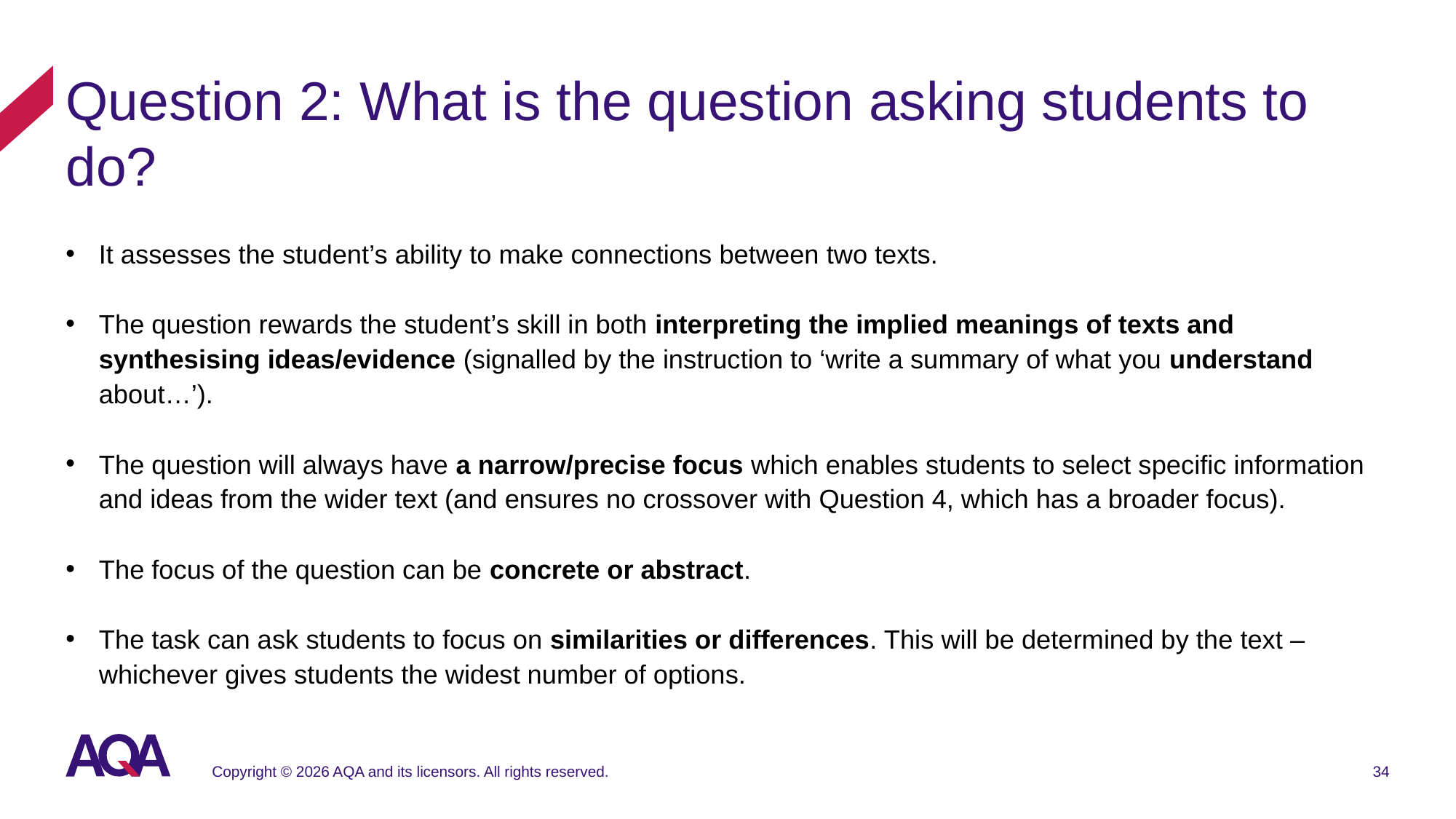

# Question 2: What is the question asking students to do?
It assesses the student’s ability to make connections between two texts.
The question rewards the student’s skill in both interpreting the implied meanings of texts and synthesising ideas/evidence (signalled by the instruction to ‘write a summary of what you understand about…’).
The question will always have a narrow/precise focus which enables students to select specific information and ideas from the wider text (and ensures no crossover with Question 4, which has a broader focus).
The focus of the question can be concrete or abstract.
The task can ask students to focus on similarities or differences. This will be determined by the text – whichever gives students the widest number of options.

Copyright © 2026 AQA and its licensors. All rights reserved.
34